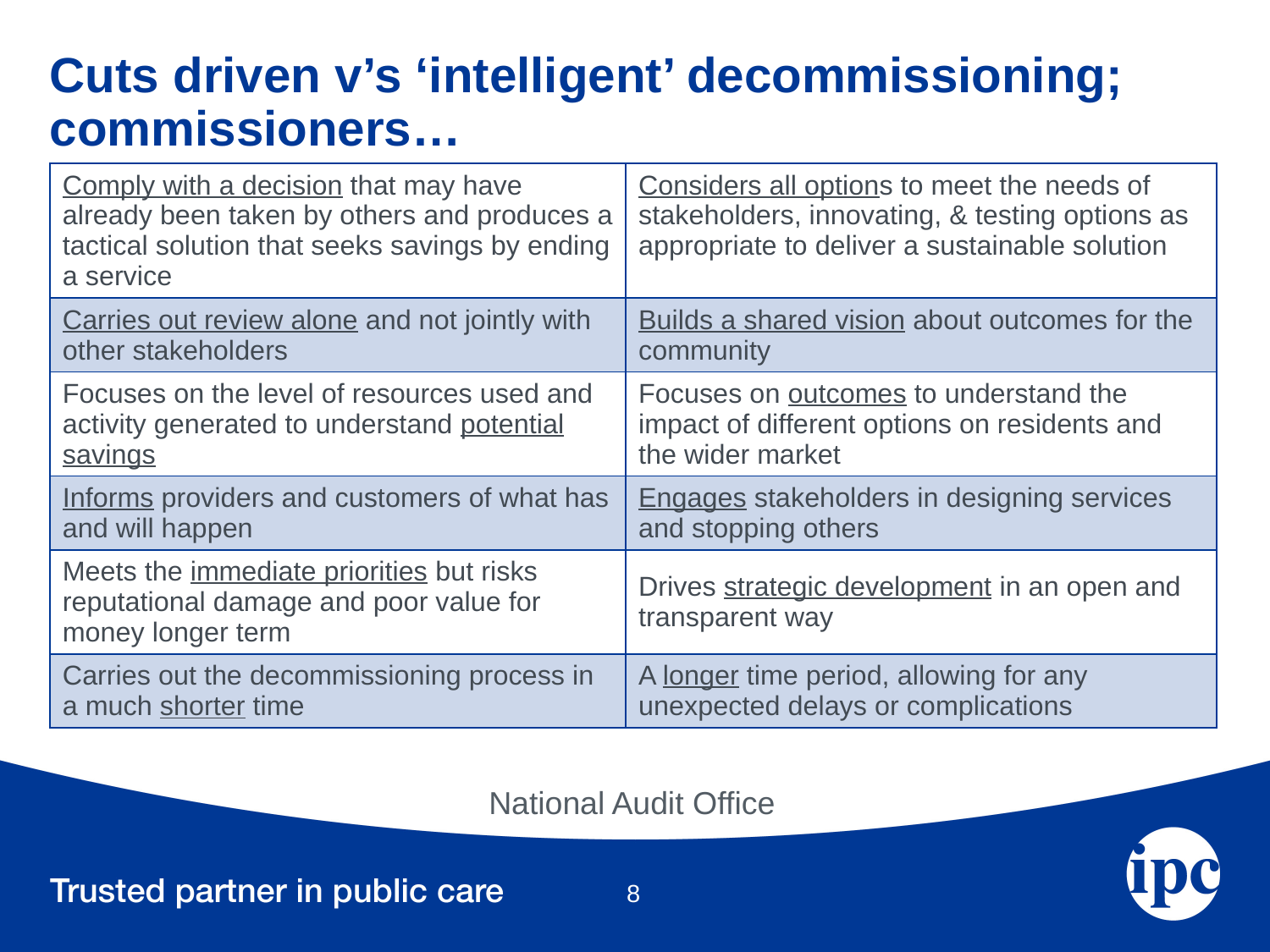

# Cuts driven v’s ‘intelligent’ decommissioning; commissioners…
| Comply with a decision that may have already been taken by others and produces a tactical solution that seeks savings by ending a service | Considers all options to meet the needs of stakeholders, innovating, & testing options as appropriate to deliver a sustainable solution |
| --- | --- |
| Carries out review alone and not jointly with other stakeholders | Builds a shared vision about outcomes for the community |
| Focuses on the level of resources used and activity generated to understand potential savings | Focuses on outcomes to understand the impact of different options on residents and the wider market |
| Informs providers and customers of what has and will happen | Engages stakeholders in designing services and stopping others |
| Meets the immediate priorities but risks reputational damage and poor value for money longer term | Drives strategic development in an open and transparent way |
| Carries out the decommissioning process in a much shorter time | A longer time period, allowing for any unexpected delays or complications |
National Audit Office
8